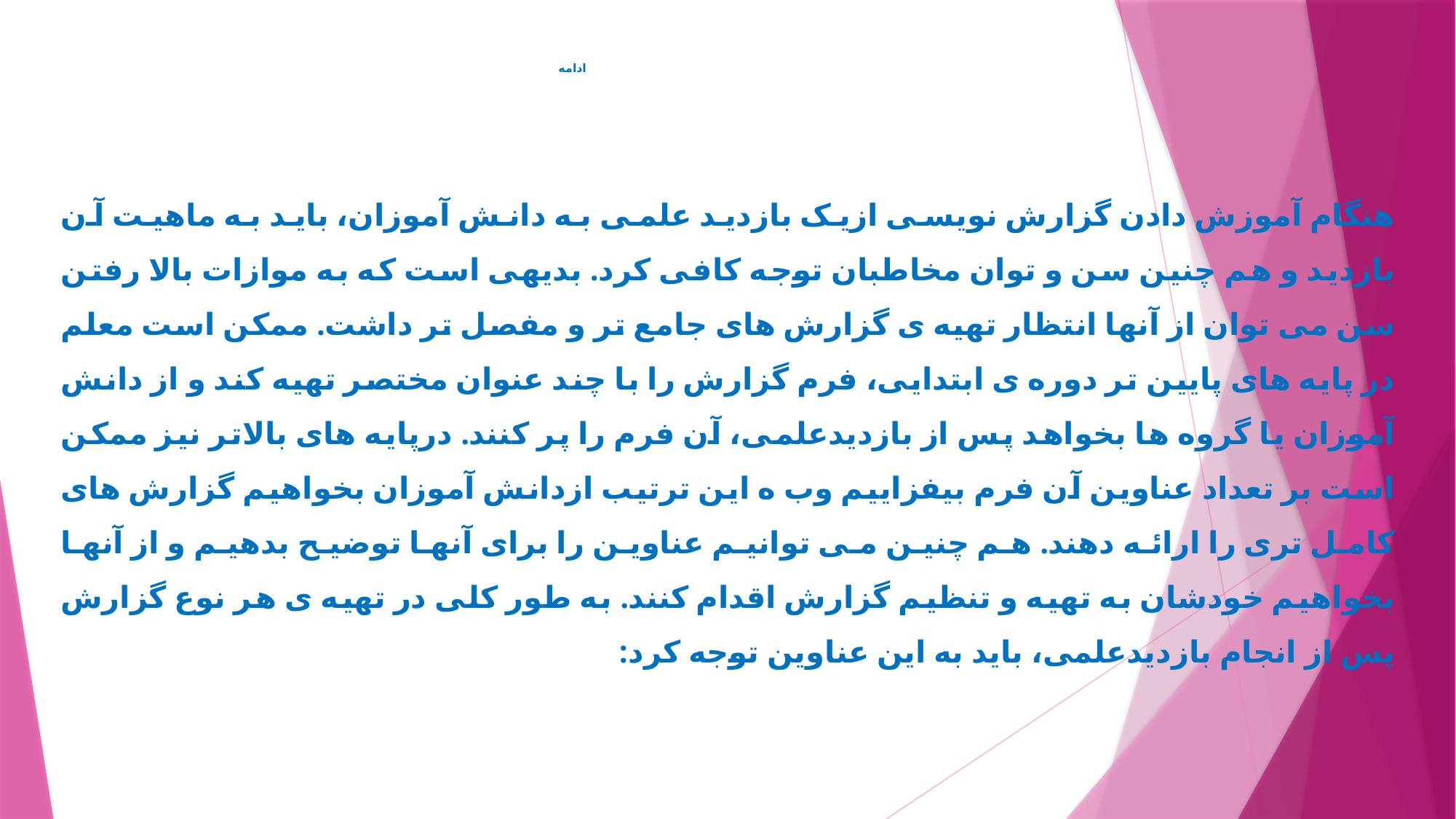

# ادامه
هنگام آموزش دادن گزارش نويسی ازيک بازديد علمی به دانش آموزان، بايد به ماهيت آن بازديد و هم چنين سن و توان مخاطبان توجه کافی کرد. بديهی است که به موازات بالا رفتن سن می توان از آنها انتظار تهيه ی گزارش های جامع تر و مفصل تر داشت. ممکن است معلم در پايه های پايين تر دوره ی ابتدايی، فرم گزارش را با چند عنوان مختصر تهيه کند و از دانش آموزان يا گروه ها بخواهد پس از بازديدعلمی، آن فرم را پر کنند. درپايه های بالاتر نيز ممکن است بر تعداد عناوين آن فرم بيفزاييم وب ه اين ترتيب ازدانش آموزان بخواهيم گزارش های کامل تری را ارائه دهند. هم چنين می توانيم عناوين را برای آنها توضيح بدهيم و از آنها بخواهيم خودشان به تهيه و تنظيم گزارش اقدام کنند. به طور کلی در تهيه ی هر نوع گزارش پس از انجام بازديدعلمی، بايد به اين عناوين توجه کرد: